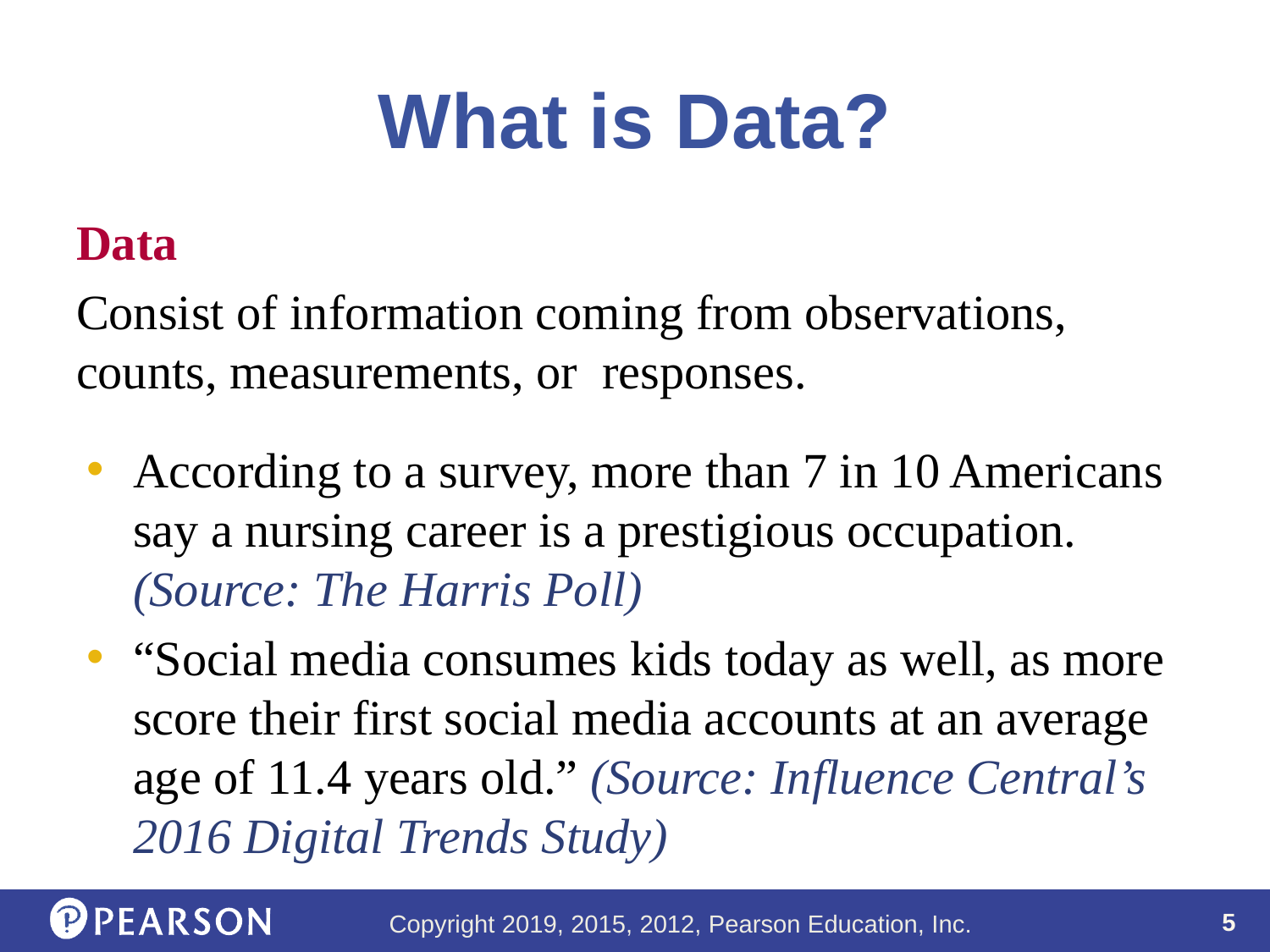

# What is Data?
Data
Consist of information coming from observations, counts, measurements, or  responses.
According to a survey, more than 7 in 10 Americans say a nursing career is a prestigious occupation. (Source: The Harris Poll)
“Social media consumes kids today as well, as more score their first social media accounts at an average age of 11.4 years old.” (Source: Influence Central’s 2016 Digital Trends Study)